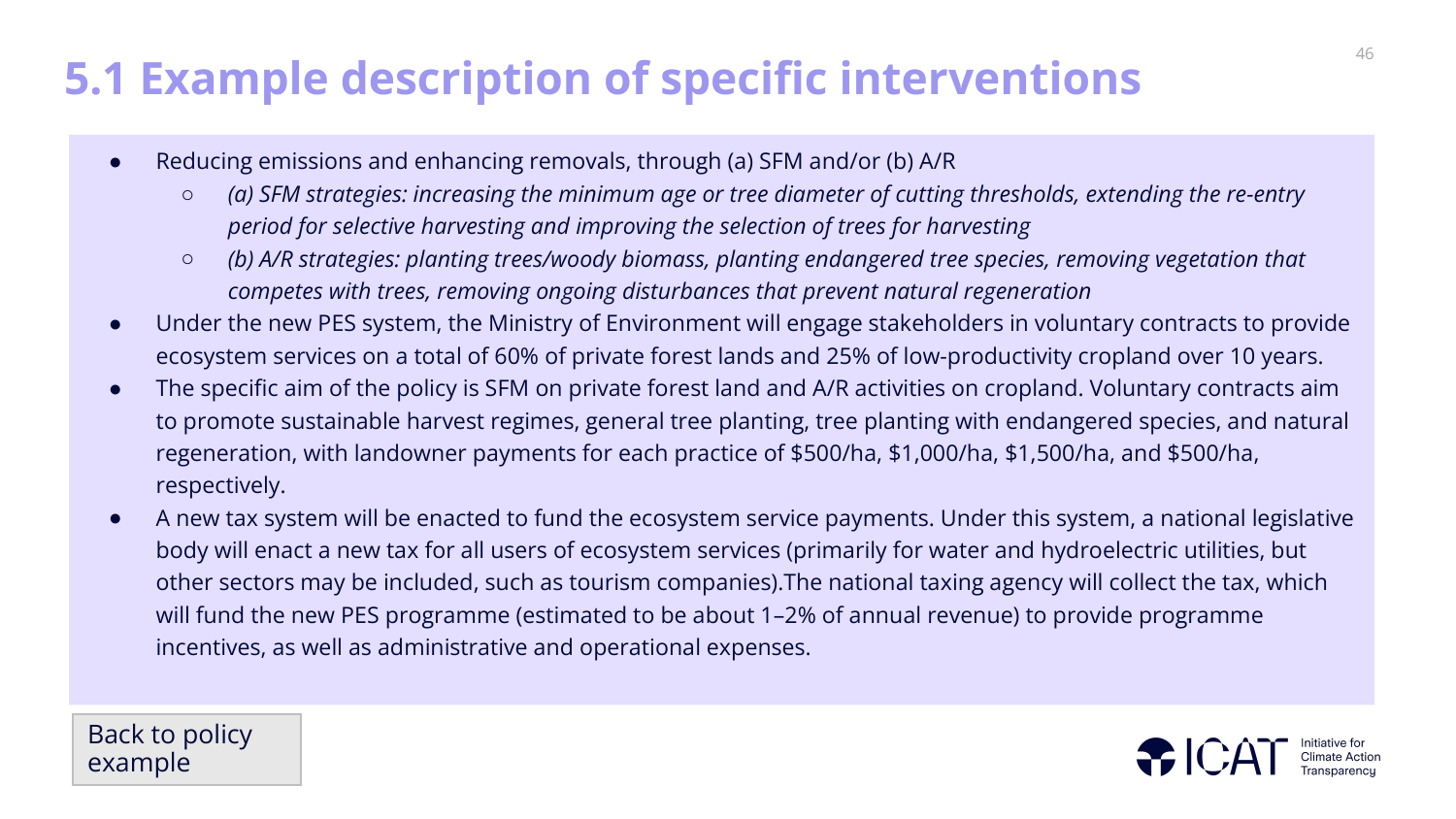

# 5.1 Example description of specific interventions
Reducing emissions and enhancing removals, through (a) SFM and/or (b) A/R
(a) SFM strategies: increasing the minimum age or tree diameter of cutting thresholds, extending the re-entry period for selective harvesting and improving the selection of trees for harvesting
(b) A/R strategies: planting trees/woody biomass, planting endangered tree species, removing vegetation that competes with trees, removing ongoing disturbances that prevent natural regeneration
Under the new PES system, the Ministry of Environment will engage stakeholders in voluntary contracts to provide ecosystem services on a total of 60% of private forest lands and 25% of low-productivity cropland over 10 years.
The specific aim of the policy is SFM on private forest land and A/R activities on cropland. Voluntary contracts aim to promote sustainable harvest regimes, general tree planting, tree planting with endangered species, and natural regeneration, with landowner payments for each practice of $500/ha, $1,000/ha, $1,500/ha, and $500/ha, respectively.
A new tax system will be enacted to fund the ecosystem service payments. Under this system, a national legislative body will enact a new tax for all users of ecosystem services (primarily for water and hydroelectric utilities, but other sectors may be included, such as tourism companies).The national taxing agency will collect the tax, which will fund the new PES programme (estimated to be about 1–2% of annual revenue) to provide programme incentives, as well as administrative and operational expenses.
Back to policy example